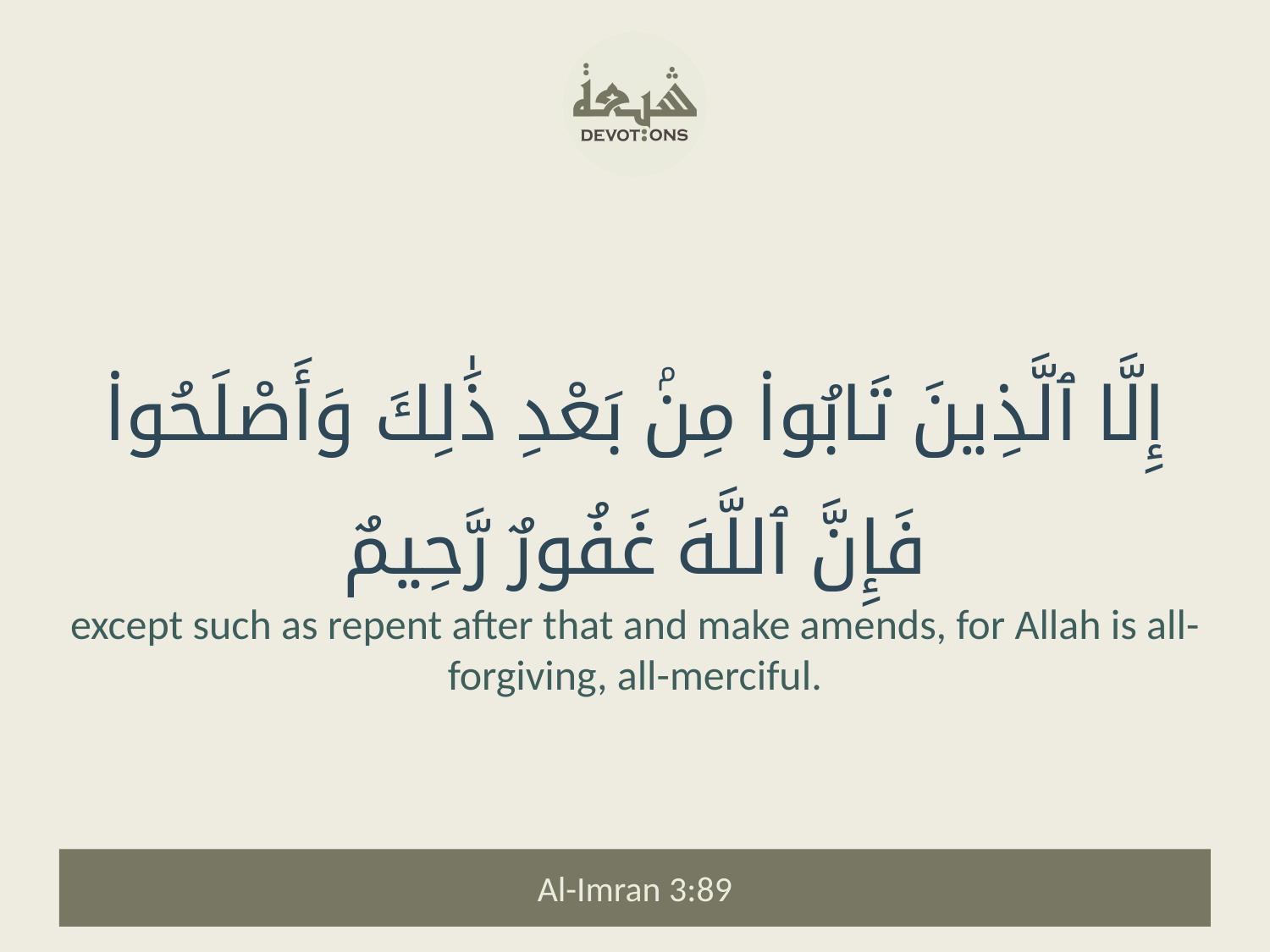

إِلَّا ٱلَّذِينَ تَابُوا۟ مِنۢ بَعْدِ ذَٰلِكَ وَأَصْلَحُوا۟ فَإِنَّ ٱللَّهَ غَفُورٌ رَّحِيمٌ
except such as repent after that and make amends, for Allah is all-forgiving, all-merciful.
Al-Imran 3:89